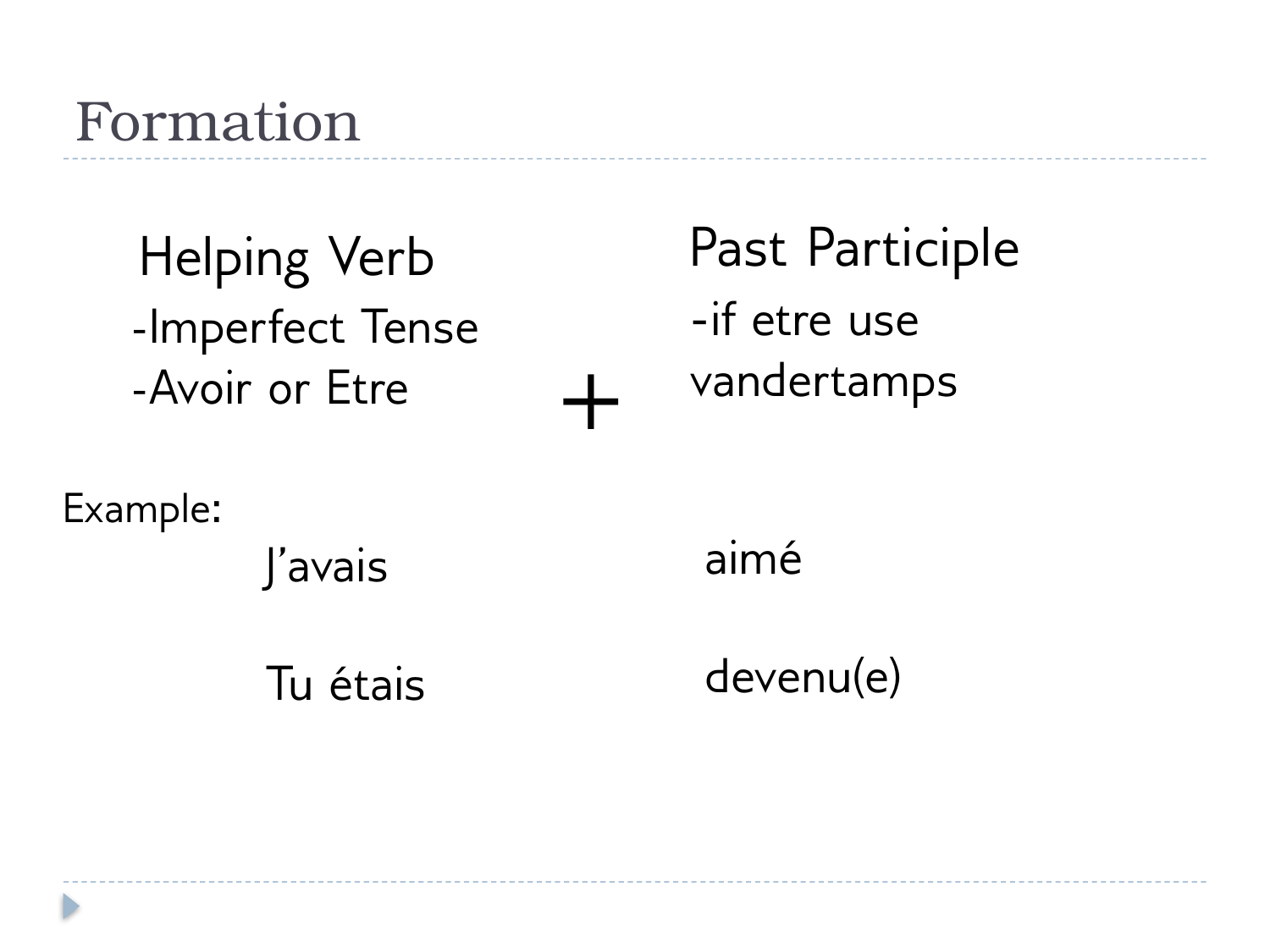

Past Participle
-if etre use vandertamps

 aimé

 devenu(e)

# Formation
	Helping Verb
       -Imperfect Tense
        -Avoir or Etre
    Example:
		J’avais
		Tu étais

+